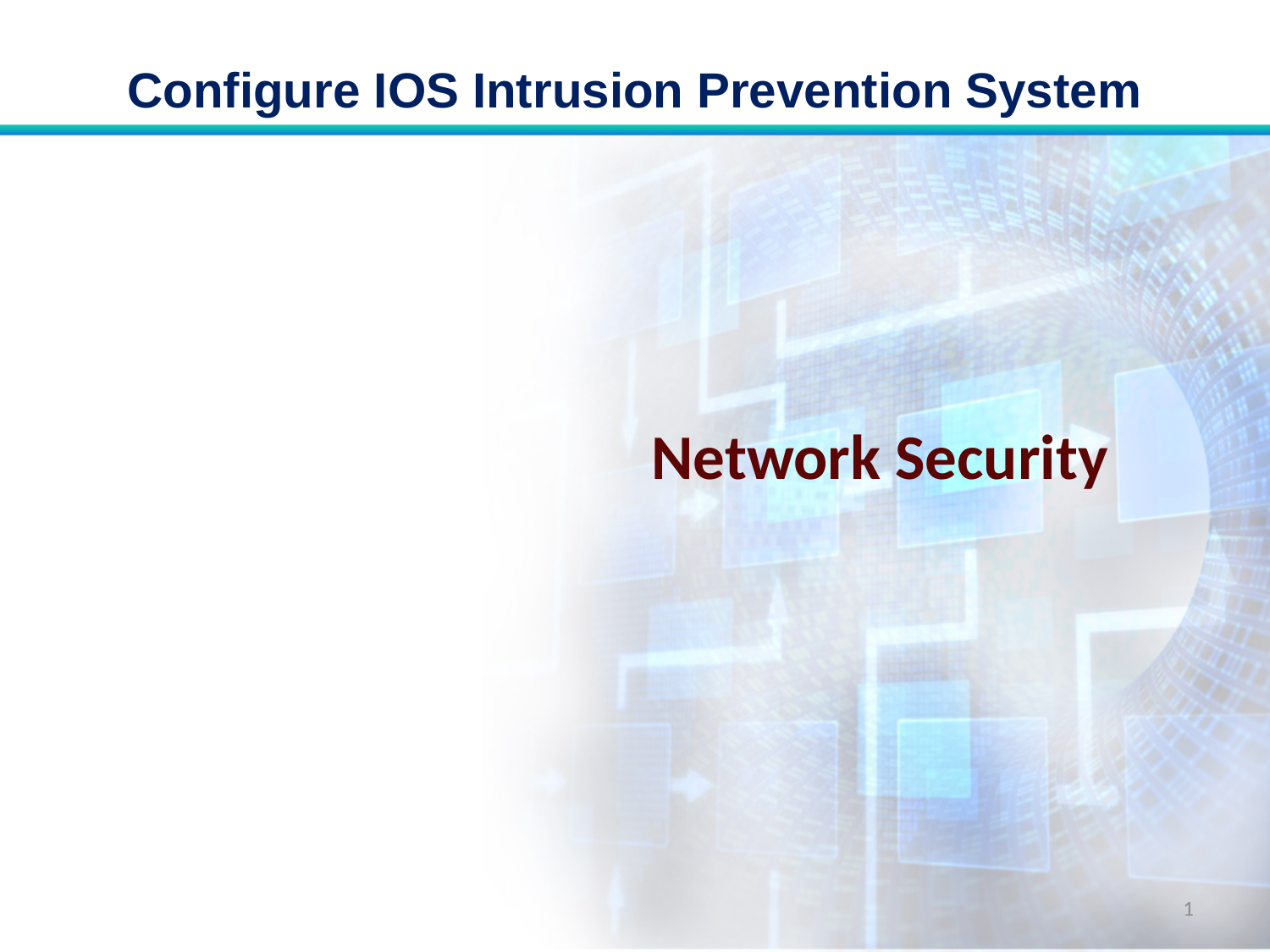

# Configure IOS Intrusion Prevention System
Network Security
1